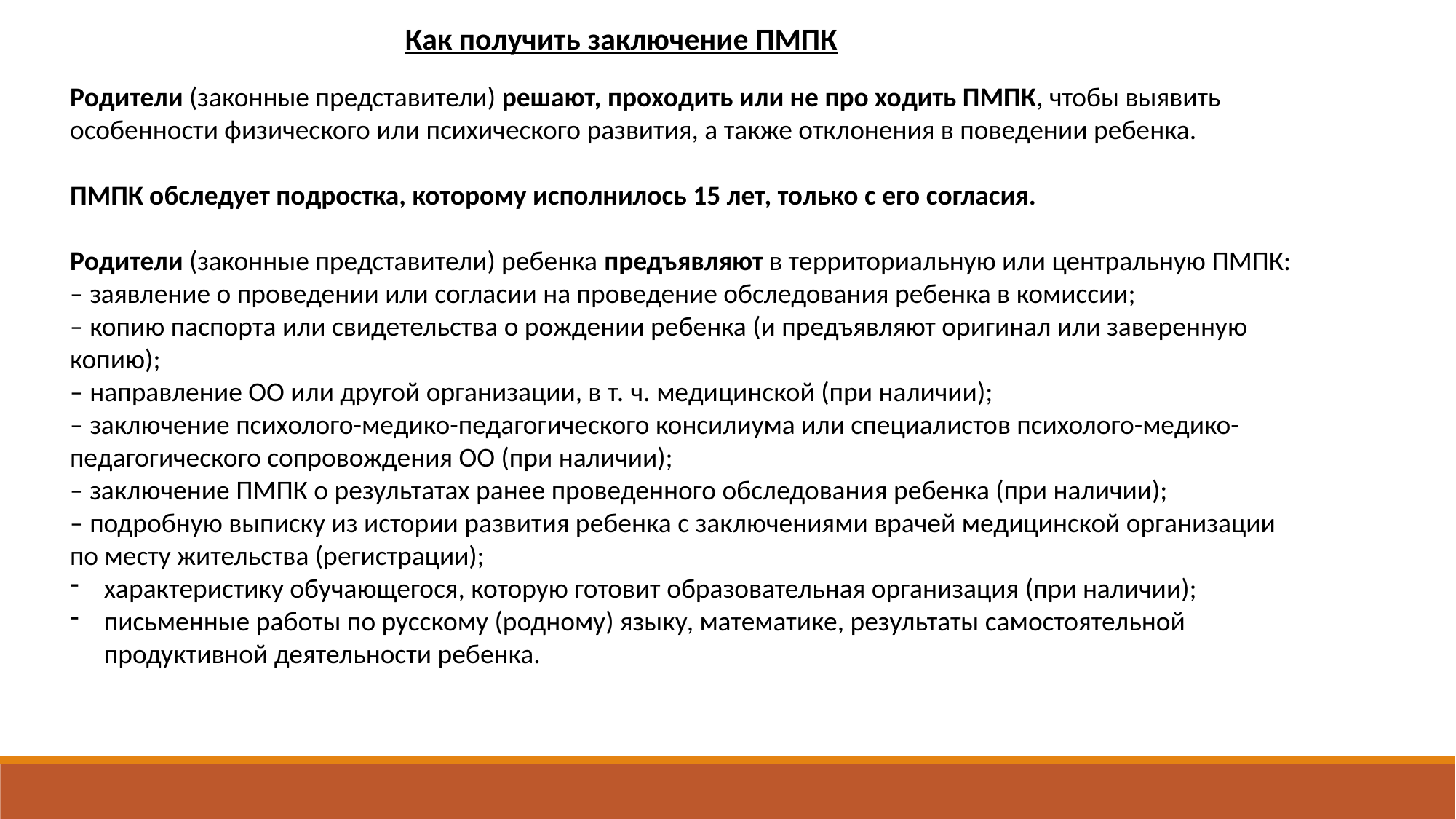

Как получить заключение ПМПК
Родители (законные представители) решают, проходить или не про ходить ПМПК, чтобы выявить особенности физического или психического развития, а также отклонения в поведении ребенка.

ПМПК обследует подростка, которому исполнилось 15 лет, только с его согласия.

Родители (законные представители) ребенка предъявляют в территориальную или центральную ПМПК:
– заявление о проведении или согласии на проведение обследования ребенка в комиссии;
– копию паспорта или свидетельства о рождении ребенка (и предъявляют оригинал или заверенную копию);
– направление ОО или другой организации, в т. ч. медицинской (при наличии);
– заключение психолого-медико-педагогического консилиума или специалистов психолого-медико-педагогического сопровождения ОО (при наличии);
– заключение ПМПК о результатах ранее проведенного обследования ребенка (при наличии);
– подробную выписку из истории развития ребенка с заключениями врачей медицинской организации по месту жительства (регистрации);
характеристику обучающегося, которую готовит образовательная организация (при наличии);
письменные работы по русскому (родному) языку, математике, результаты самостоятельной продуктивной деятельности ребенка.